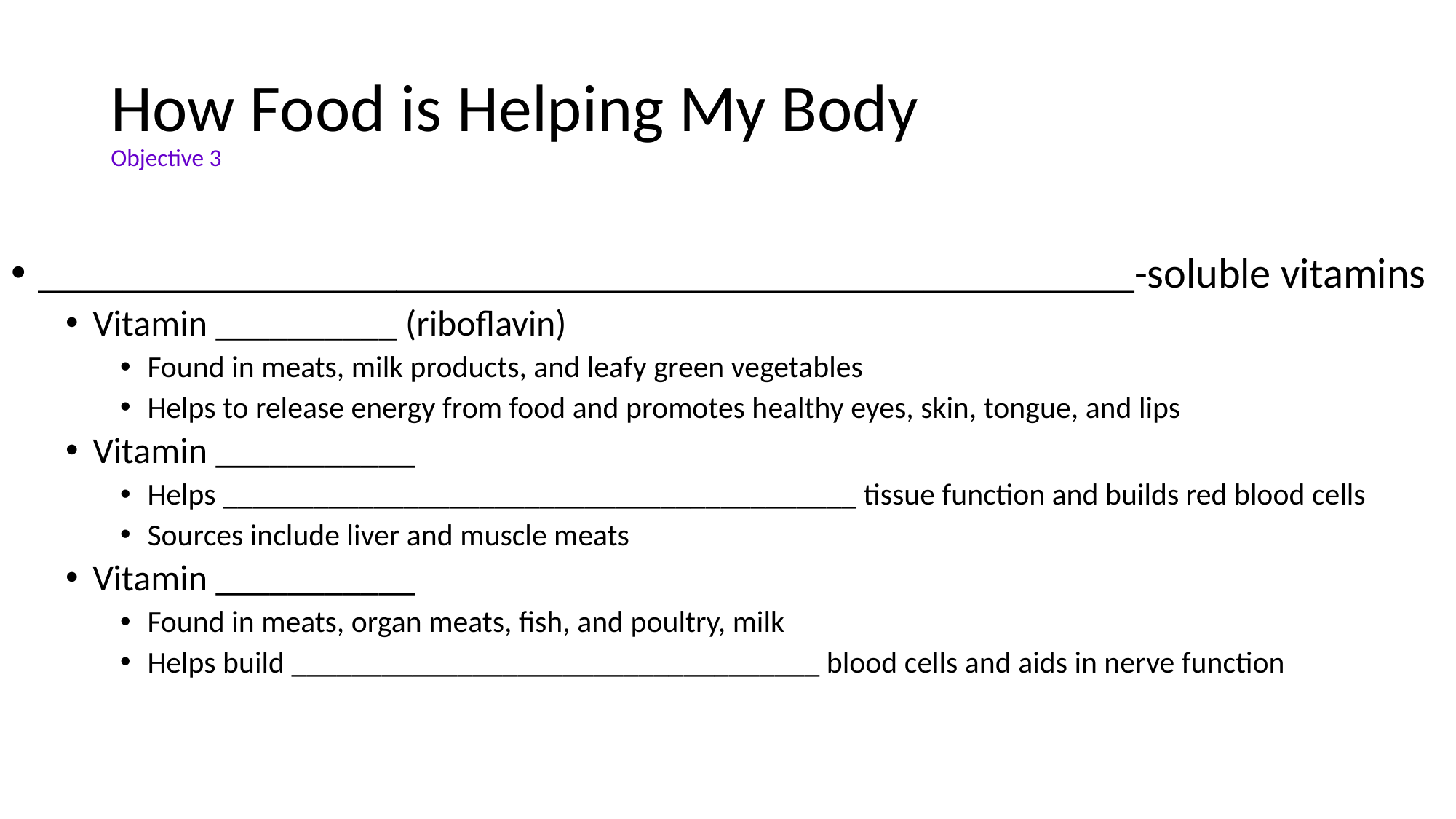

# How Food is Helping My Body Objective 3
____________________________________________________-soluble vitamins
Vitamin __________ (riboflavin)
Found in meats, milk products, and leafy green vegetables
Helps to release energy from food and promotes healthy eyes, skin, tongue, and lips
Vitamin ___________
Helps __________________________________________ tissue function and builds red blood cells
Sources include liver and muscle meats
Vitamin ___________
Found in meats, organ meats, fish, and poultry, milk
Helps build ___________________________________ blood cells and aids in nerve function